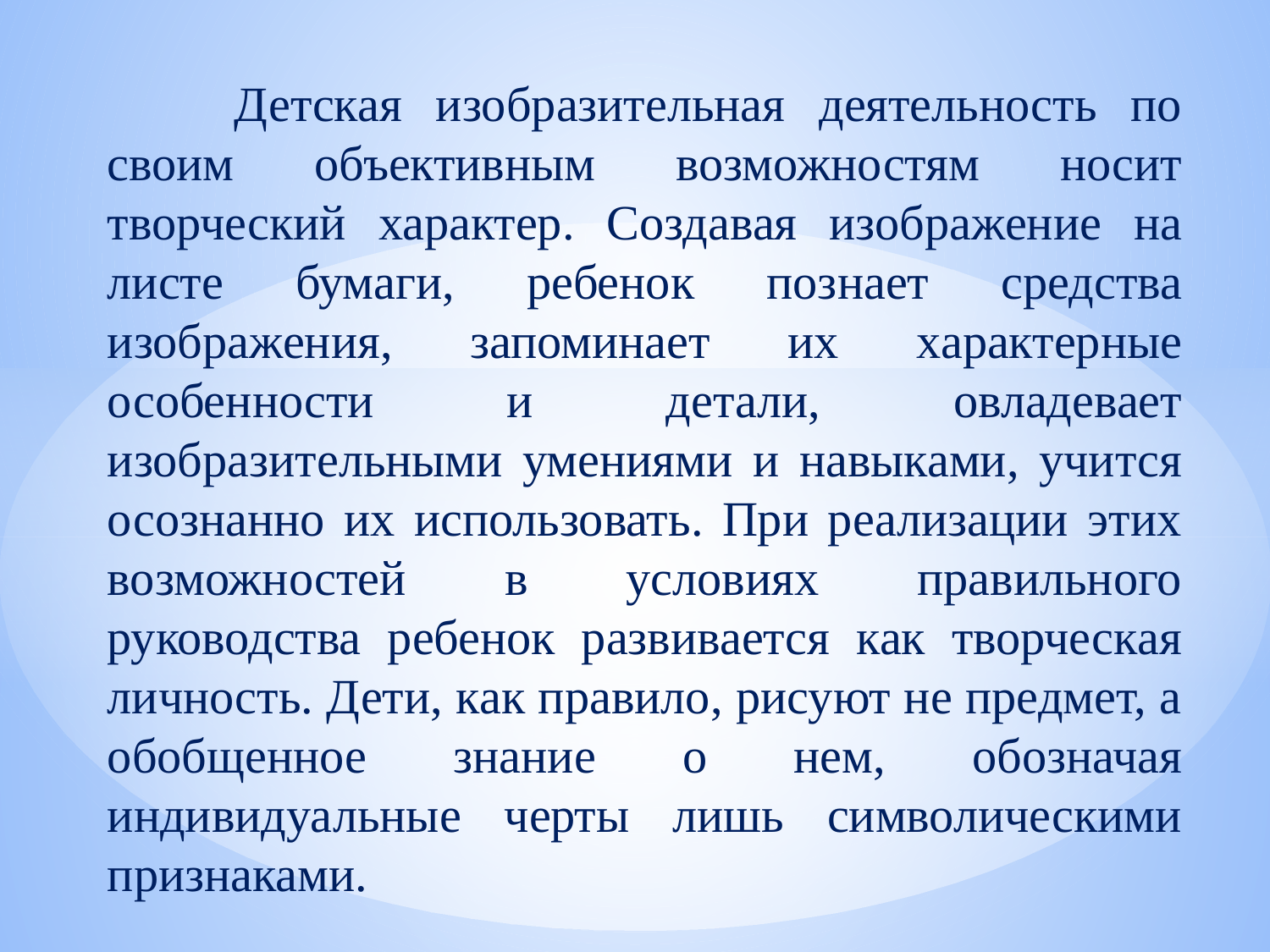

Детская изобразительная деятельность по своим объективным возможностям носит творческий характер. Создавая изображение на листе бумаги, ребенок познает средства изображения, запоминает их характерные особенности и детали, овладевает изобразительными умениями и навыками, учится осознанно их использовать. При реализации этих возможностей в условиях правильного руководства ребенок развивается как творческая личность. Дети, как правило, рисуют не предмет, а обобщенное знание о нем, обозначая индивидуальные черты лишь символическими признаками.